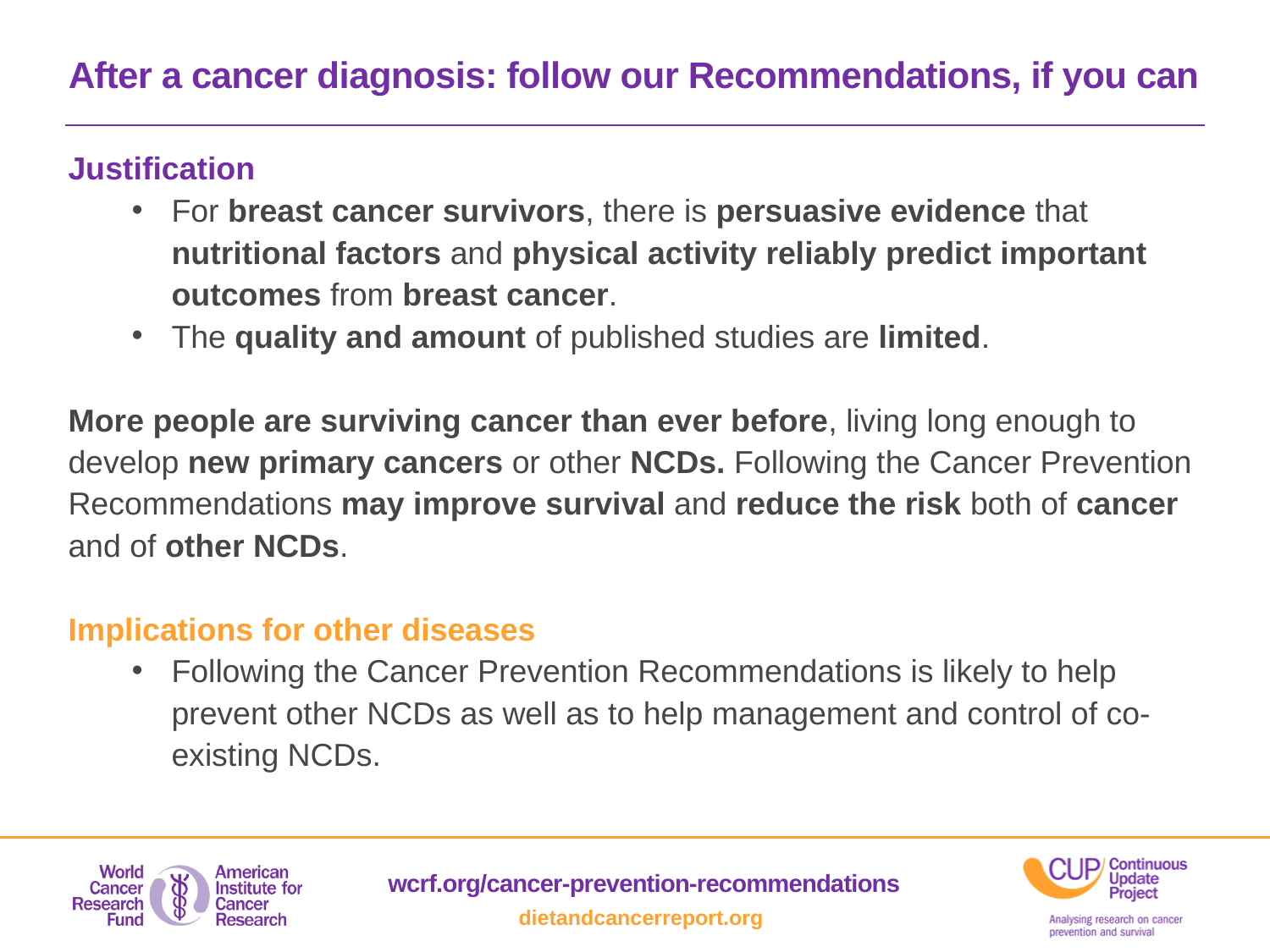

After a cancer diagnosis: follow our Recommendations, if you can
Justification
For breast cancer survivors, there is persuasive evidence that nutritional factors and physical activity reliably predict important outcomes from breast cancer.
The quality and amount of published studies are limited.
More people are surviving cancer than ever before, living long enough to develop new primary cancers or other NCDs. Following the Cancer Prevention Recommendations may improve survival and reduce the risk both of cancer and of other NCDs.

Implications for other diseases
Following the Cancer Prevention Recommendations is likely to help prevent other NCDs as well as to help management and control of co-existing NCDs.
wcrf.org/cancer-prevention-recommendations